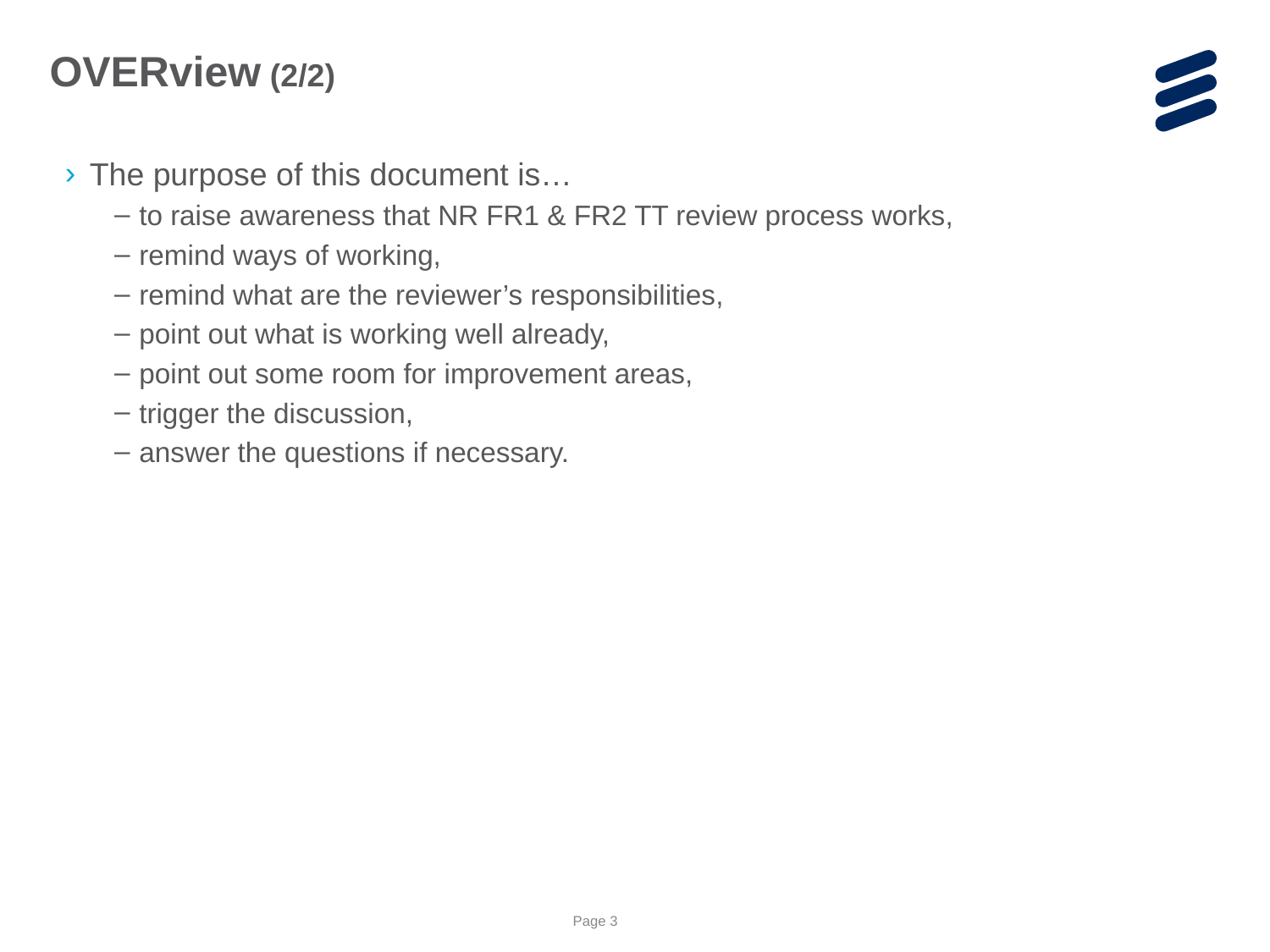

OVERview (2/2)
The purpose of this document is…
to raise awareness that NR FR1 & FR2 TT review process works,
remind ways of working,
remind what are the reviewer’s responsibilities,
point out what is working well already,
point out some room for improvement areas,
trigger the discussion,
answer the questions if necessary.